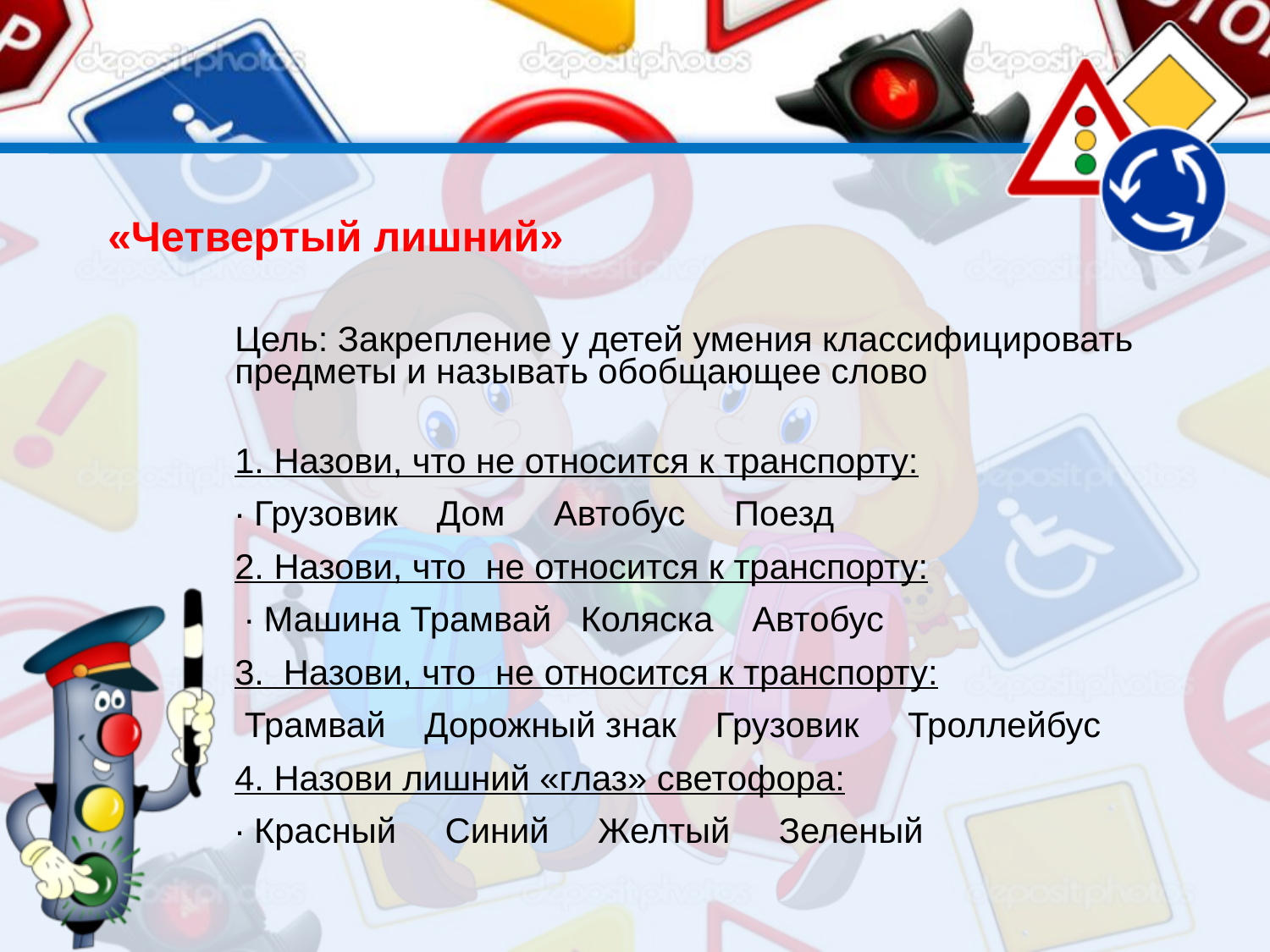

«Четвертый лишний»

Цель: Закрепление у детей умения классифицировать предметы и называть обобщающее слово

1. Назови, что не относится к транспорту:

∙ Грузовик    Дом     Автобус     Поезд

2. Назови, что  не относится к транспорту:

 ∙ Машина Трамвай   Коляска    Автобус

3.  Назови, что  не относится к транспорту:

 Трамвай    Дорожный знак    Грузовик     Троллейбус

4. Назови лишний «глаз» светофора:

∙ Красный     Синий     Желтый     Зеленый